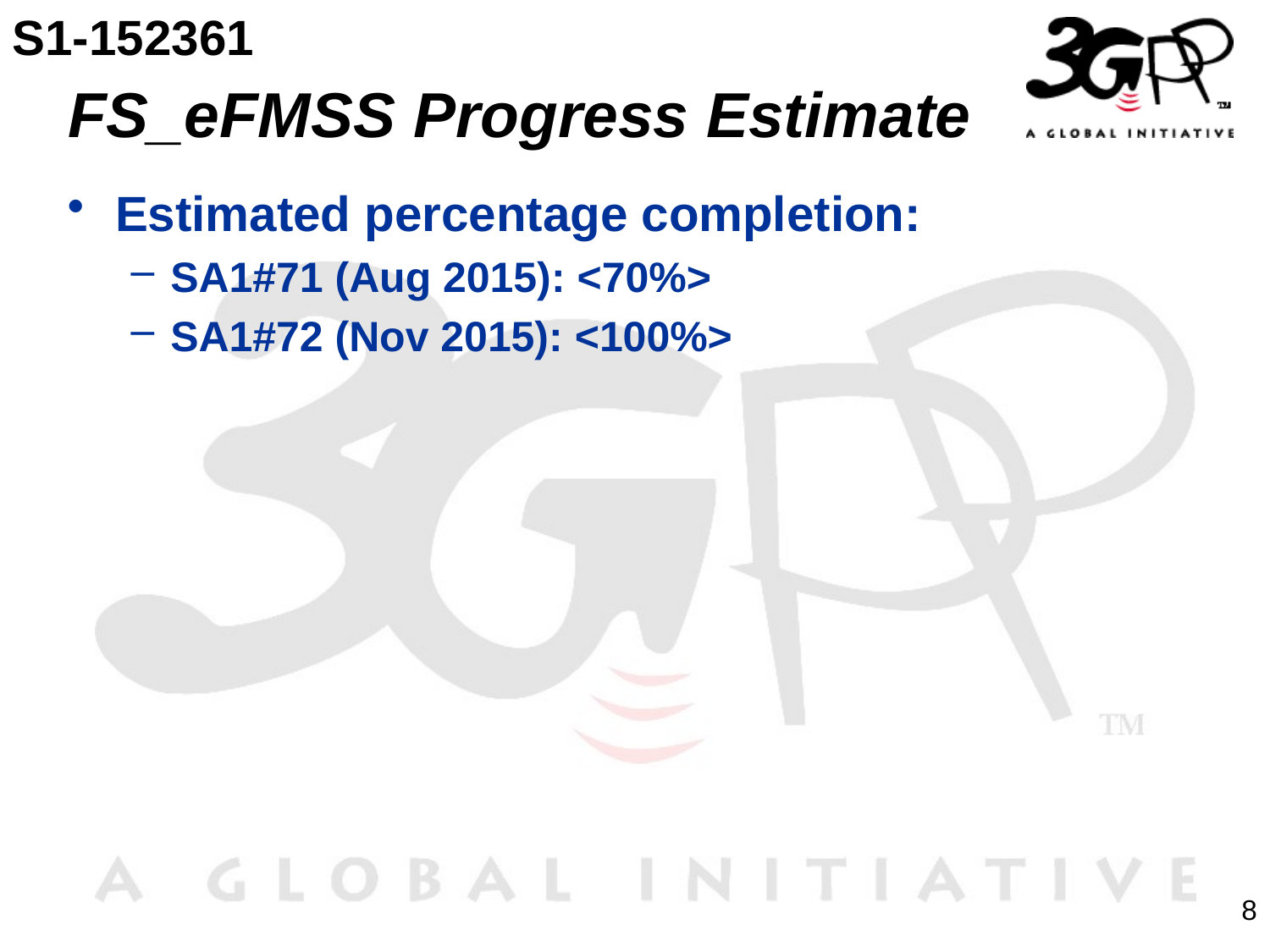

S1-152361
# FS_eFMSS Progress Estimate
Estimated percentage completion:
SA1#71 (Aug 2015): <70%>
SA1#72 (Nov 2015): <100%>
8